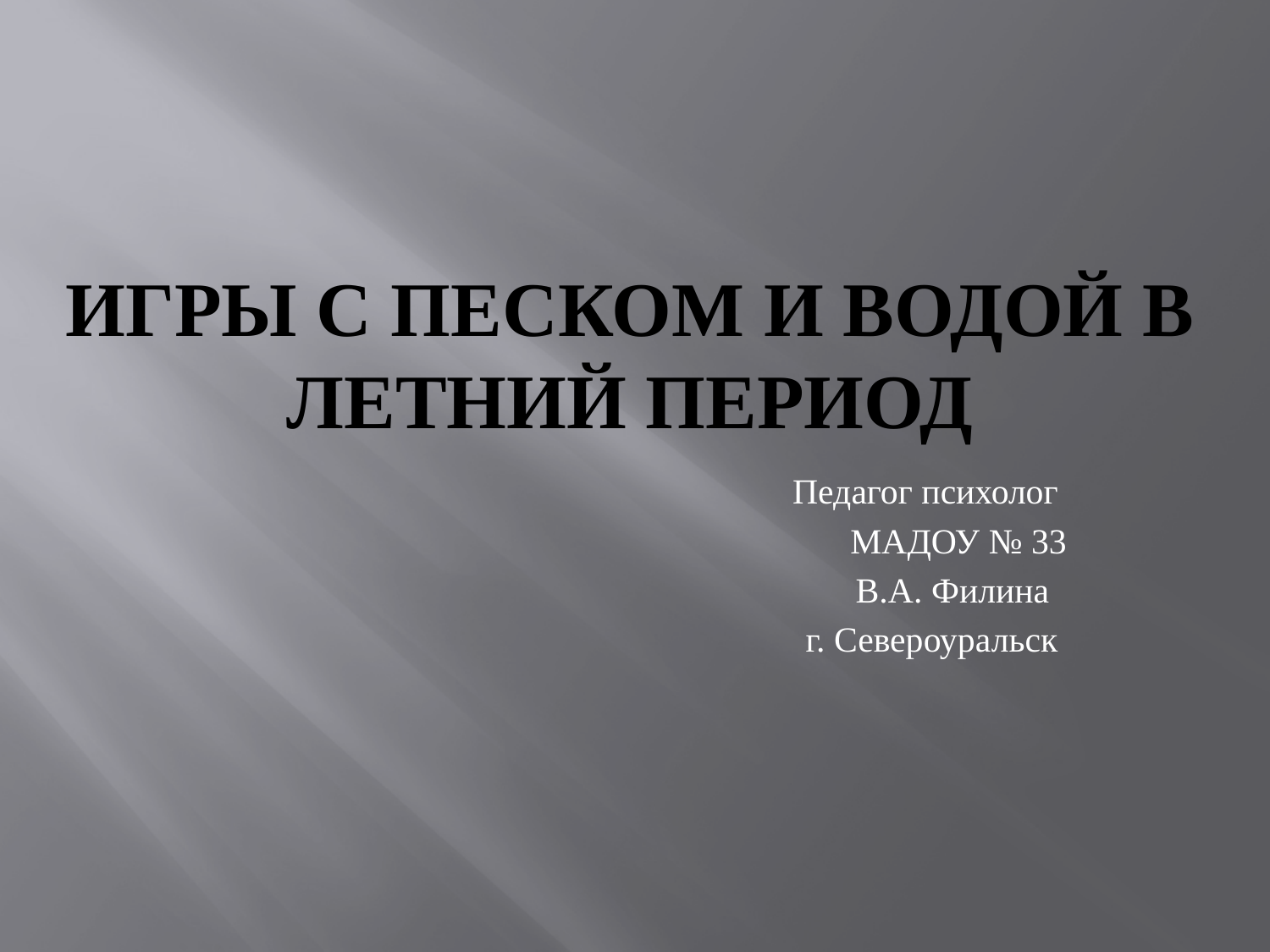

# Игры с песком и водой в летний период
Педагог психолог
МАДОУ № 33
В.А. Филина
г. Североуральск